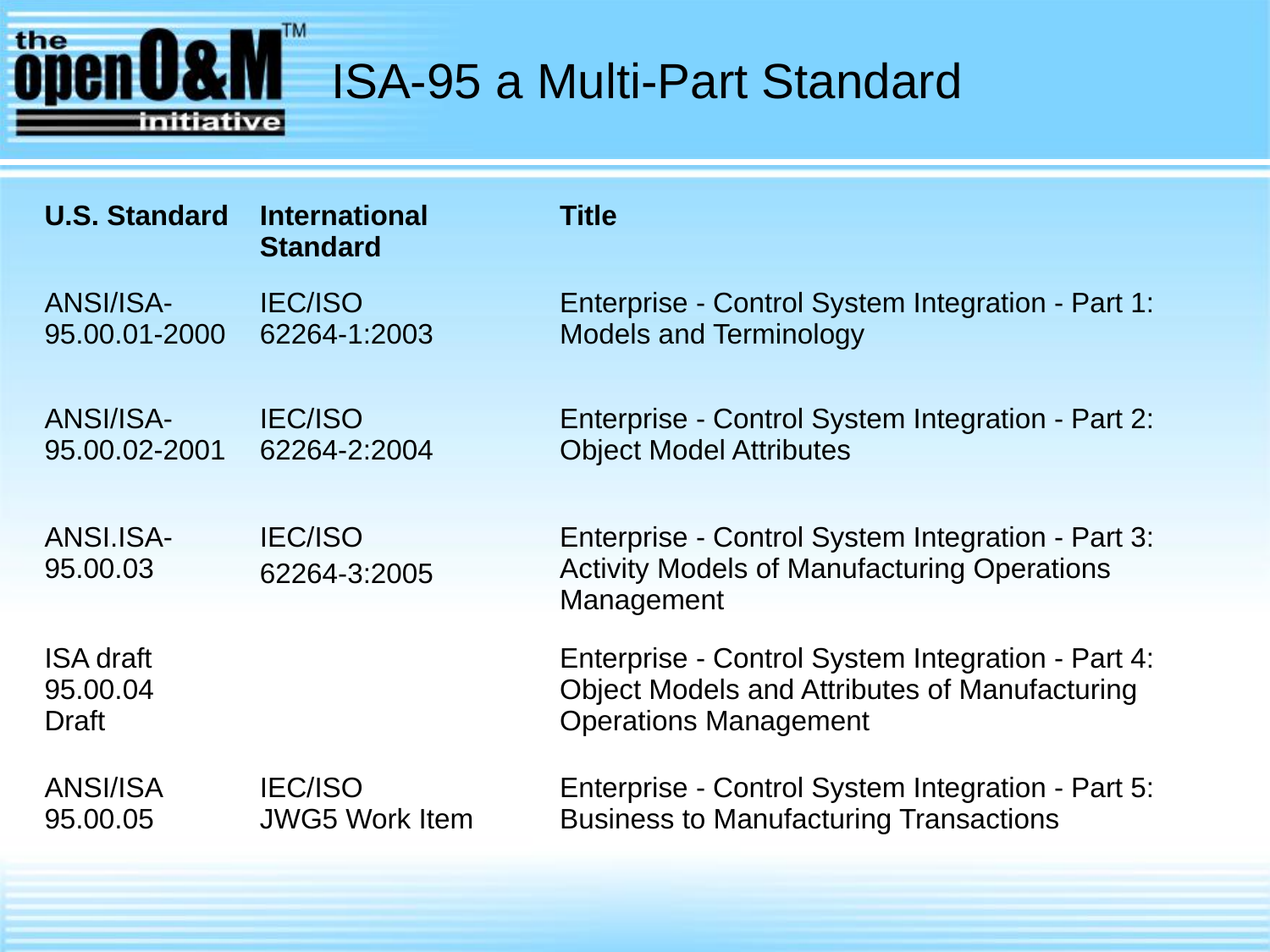

# ISA-95 a Multi-Part Standard
| U.S. Standard | International Standard | Title |
| --- | --- | --- |
| ANSI/ISA-95.00.01-2000 | IEC/ISO 62264-1:2003 | Enterprise - Control System Integration - Part 1: Models and Terminology |
| ANSI/ISA-95.00.02-2001 | IEC/ISO 62264-2:2004 | Enterprise - Control System Integration - Part 2: Object Model Attributes |
| ANSI.ISA- 95.00.03 | IEC/ISO 62264-3:2005 | Enterprise - Control System Integration - Part 3: Activity Models of Manufacturing Operations Management |
| ISA draft 95.00.04 Draft |  | Enterprise - Control System Integration - Part 4: Object Models and Attributes of Manufacturing Operations Management |
| ANSI/ISA 95.00.05 | IEC/ISO JWG5 Work Item | Enterprise - Control System Integration - Part 5: Business to Manufacturing Transactions |